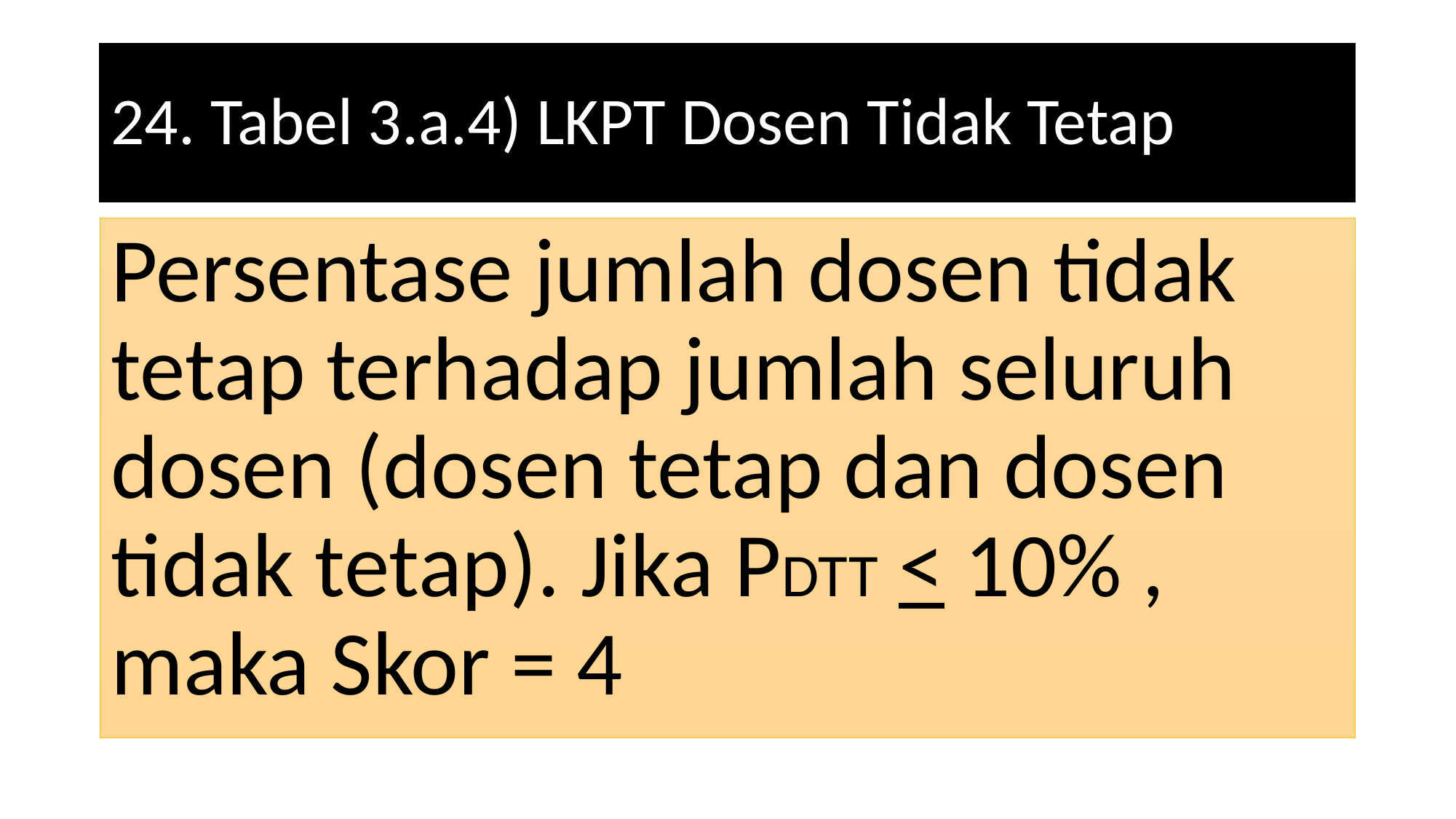

# 24. Tabel 3.a.4) LKPT Dosen Tidak Tetap
Persentase jumlah dosen tidak tetap terhadap jumlah seluruh dosen (dosen tetap dan dosen tidak tetap). Jika PDTT < 10% , maka Skor = 4